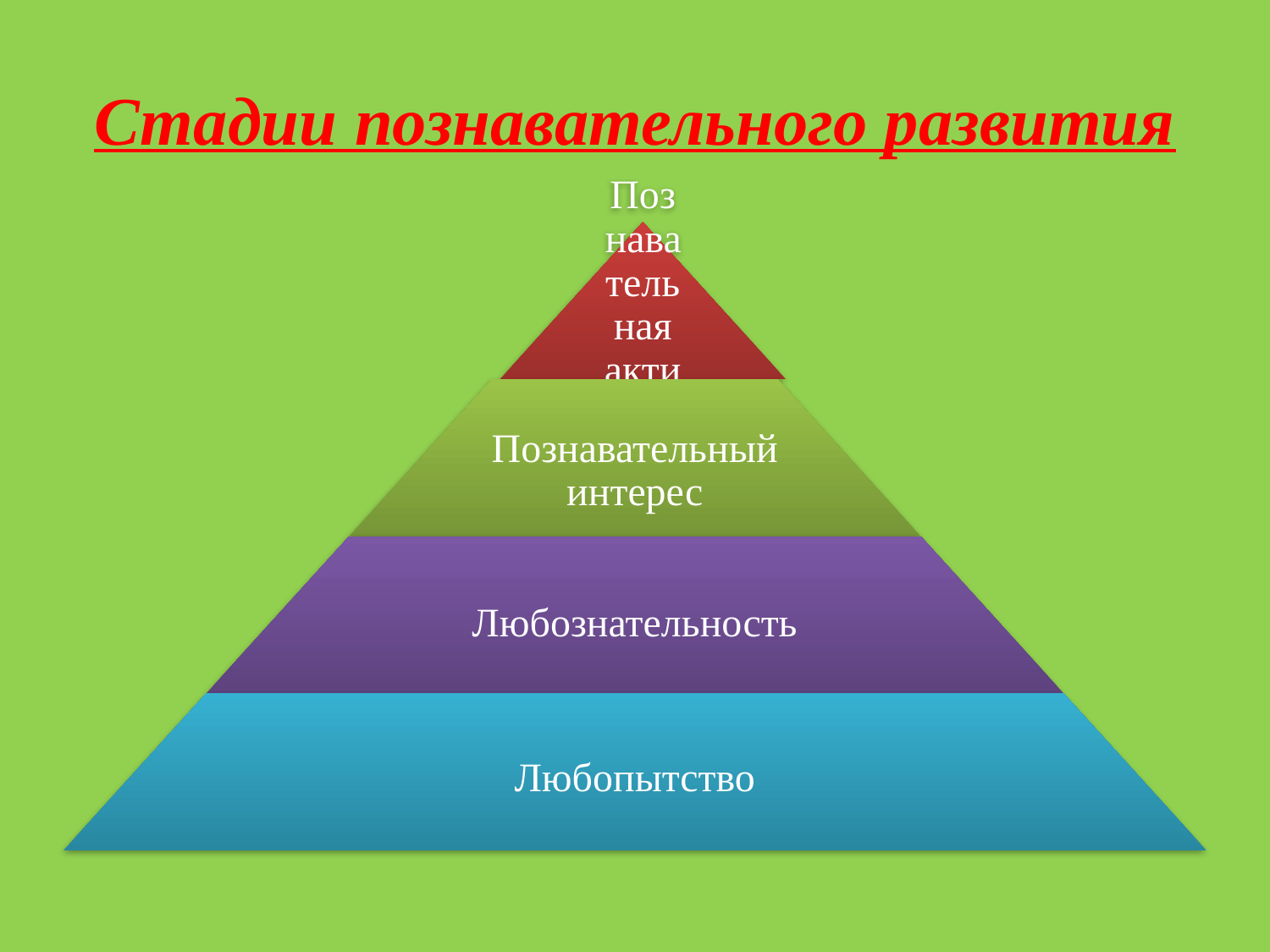

# Стадии познавательного развития
Познавательная активность
Познавательный интерес
Любознательность
Любопытство